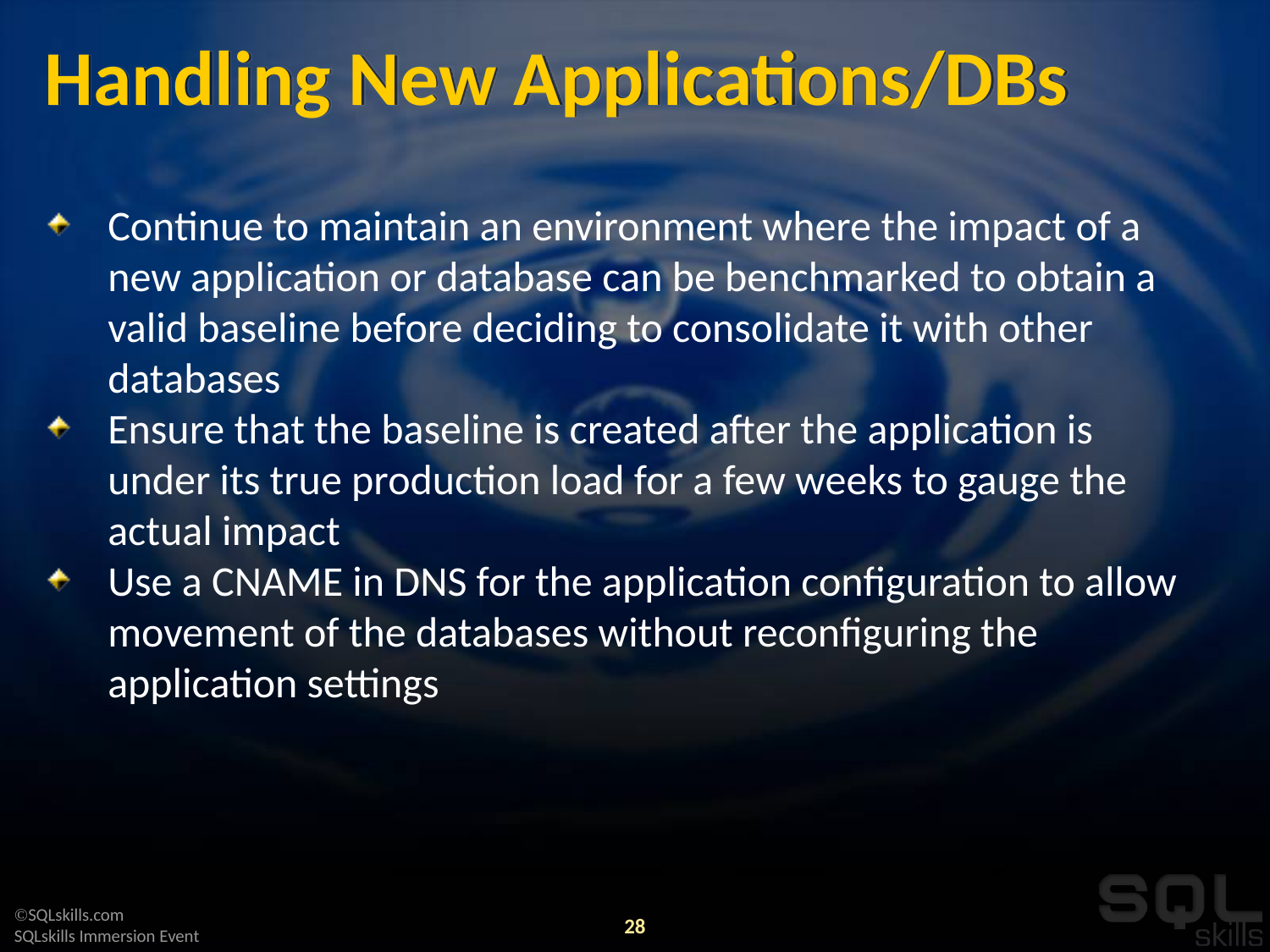

# Handling New Applications/DBs
Continue to maintain an environment where the impact of a new application or database can be benchmarked to obtain a valid baseline before deciding to consolidate it with other databases
Ensure that the baseline is created after the application is under its true production load for a few weeks to gauge the actual impact
Use a CNAME in DNS for the application configuration to allow movement of the databases without reconfiguring the application settings
28